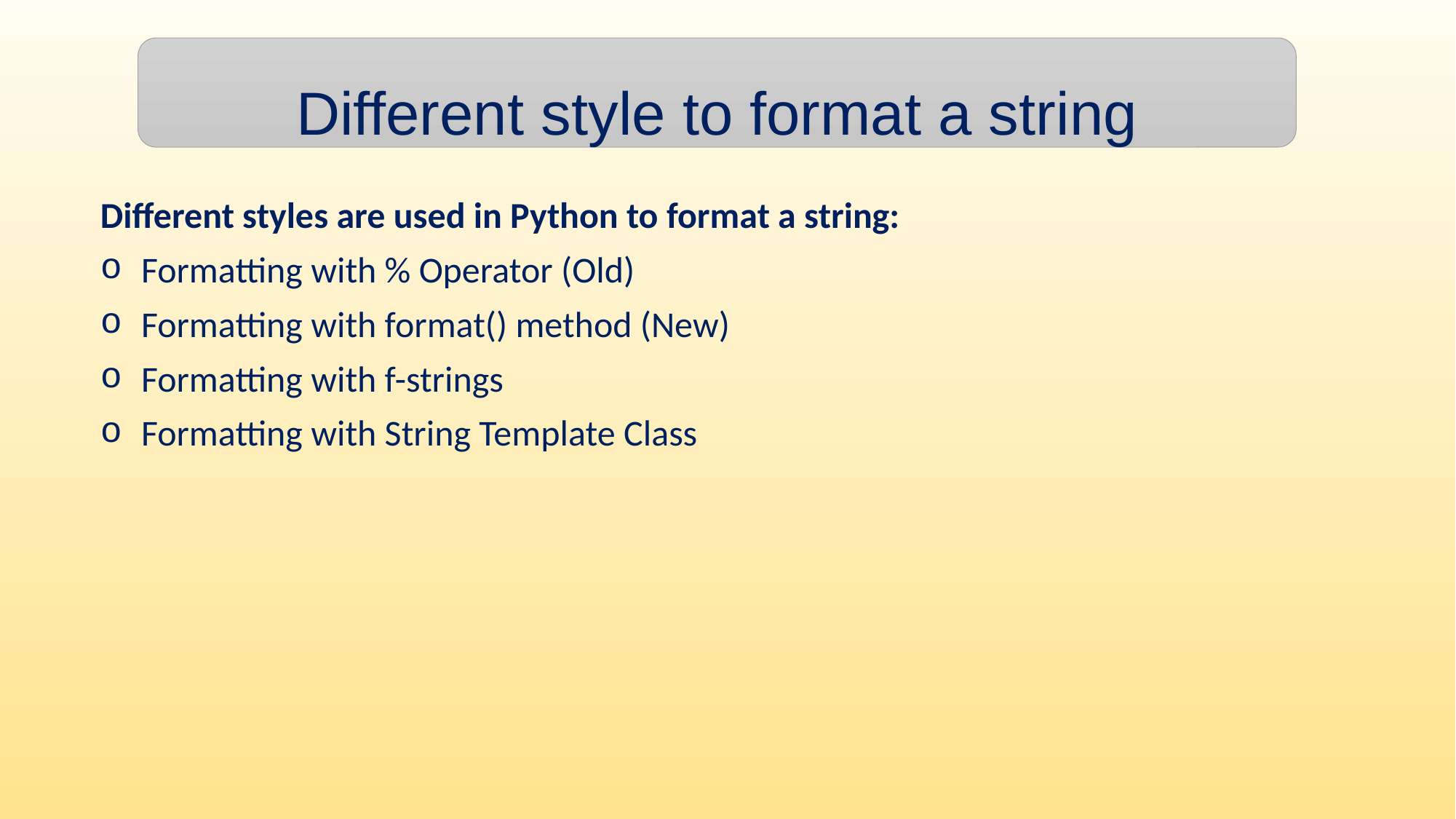

Different style to format a string
Different styles are used in Python to format a string:
Formatting with % Operator (Old)
Formatting with format() method (New)
Formatting with f-strings
Formatting with String Template Class